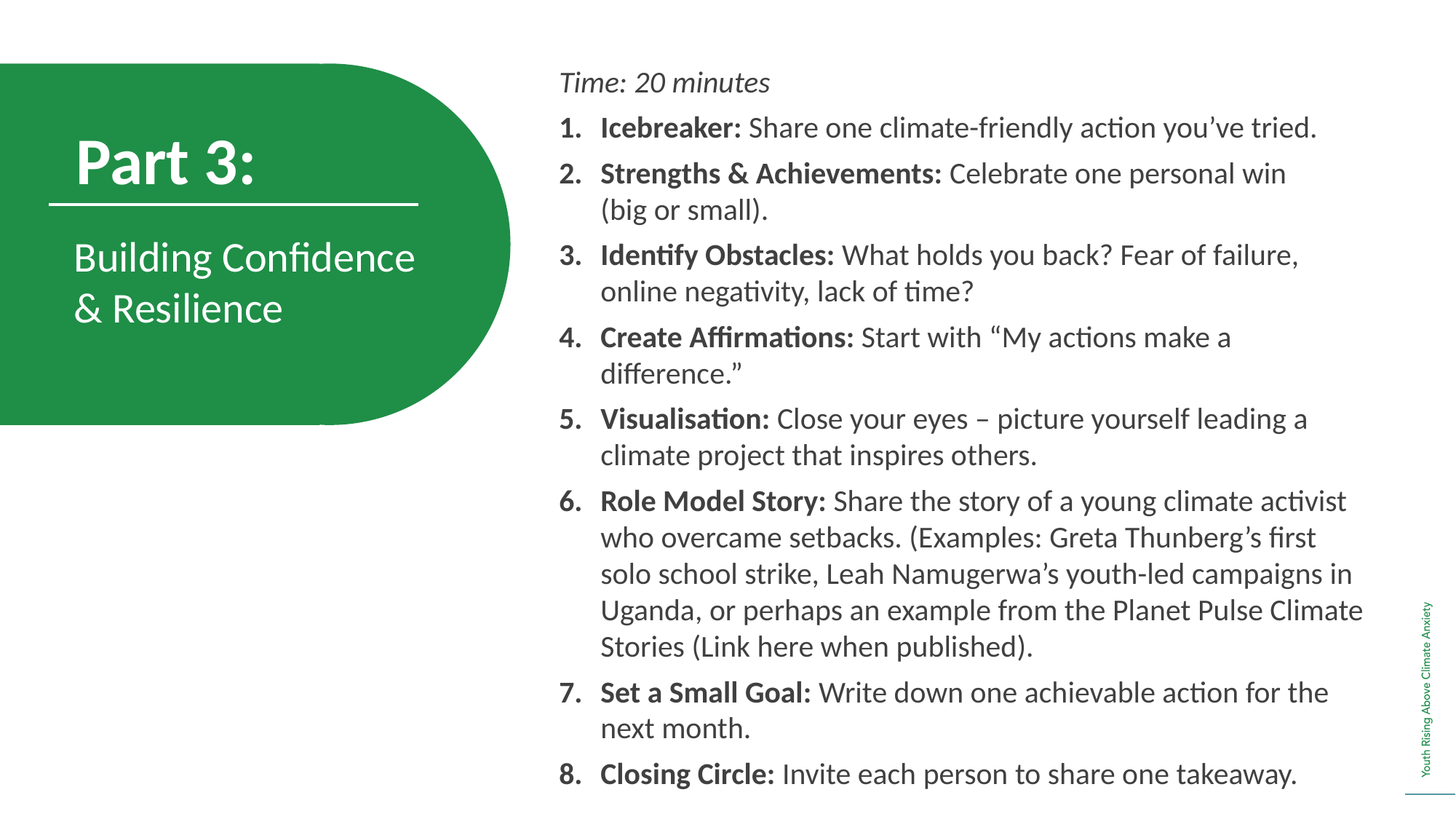

Time: 20 minutes
Icebreaker: Share one climate-friendly action you’ve tried.
Strengths & Achievements: Celebrate one personal win
(big or small).
Identify Obstacles: What holds you back? Fear of failure, online negativity, lack of time?
Create Affirmations: Start with “My actions make a difference.”
Visualisation: Close your eyes – picture yourself leading a climate project that inspires others.
Role Model Story: Share the story of a young climate activist who overcame setbacks. (Examples: Greta Thunberg’s first solo school strike, Leah Namugerwa’s youth-led campaigns in Uganda, or perhaps an example from the Planet Pulse Climate Stories (Link here when published).
Set a Small Goal: Write down one achievable action for the next month.
Closing Circle: Invite each person to share one takeaway.
Part 3:
Building Confidence & Resilience